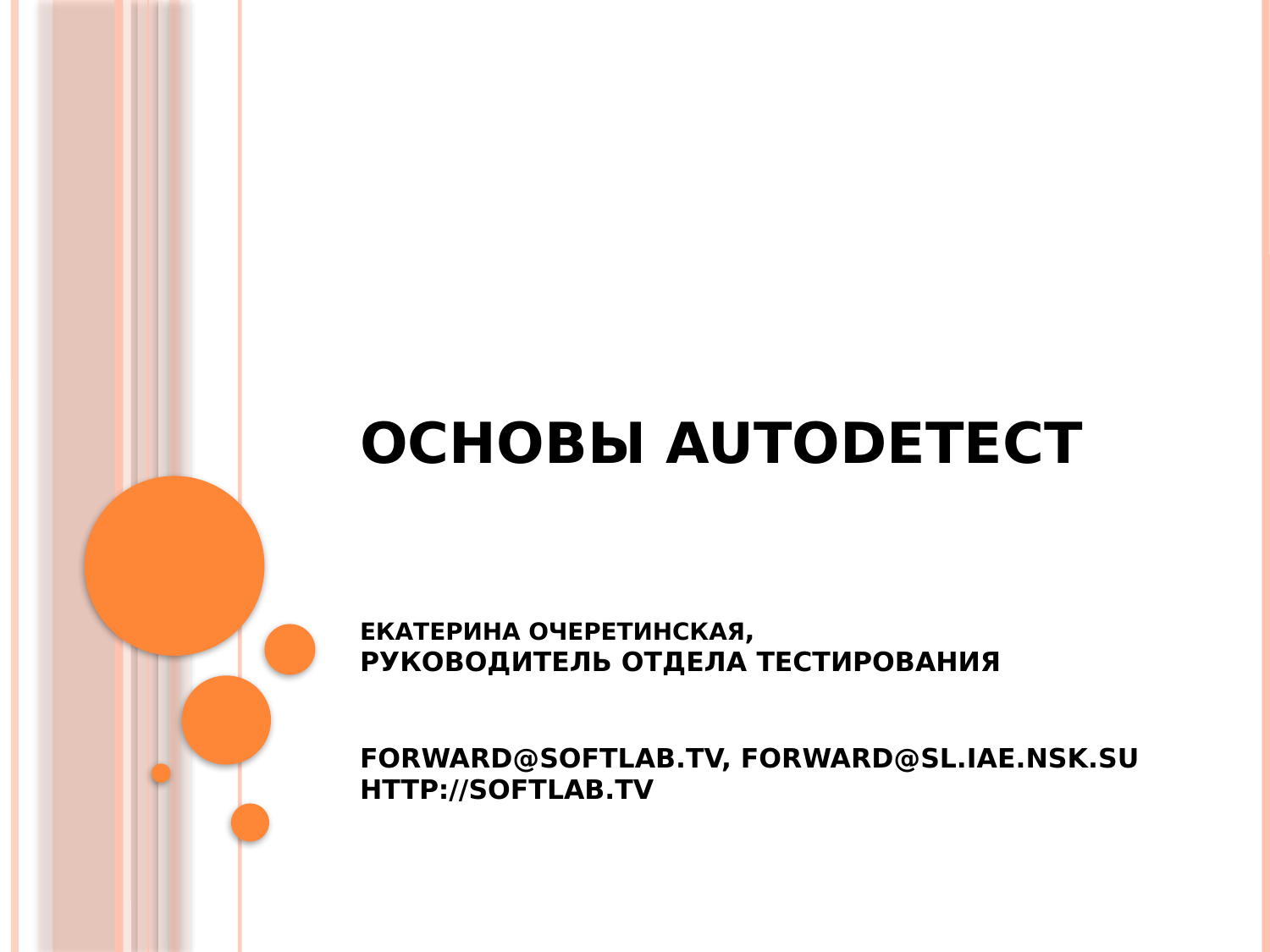

# Основы AutoDetect
Екатерина Очеретинская,
руководитель отдела тестирования
forward@softlab.tv, forward@sl.iae.nsk.su
http://softlab.tv